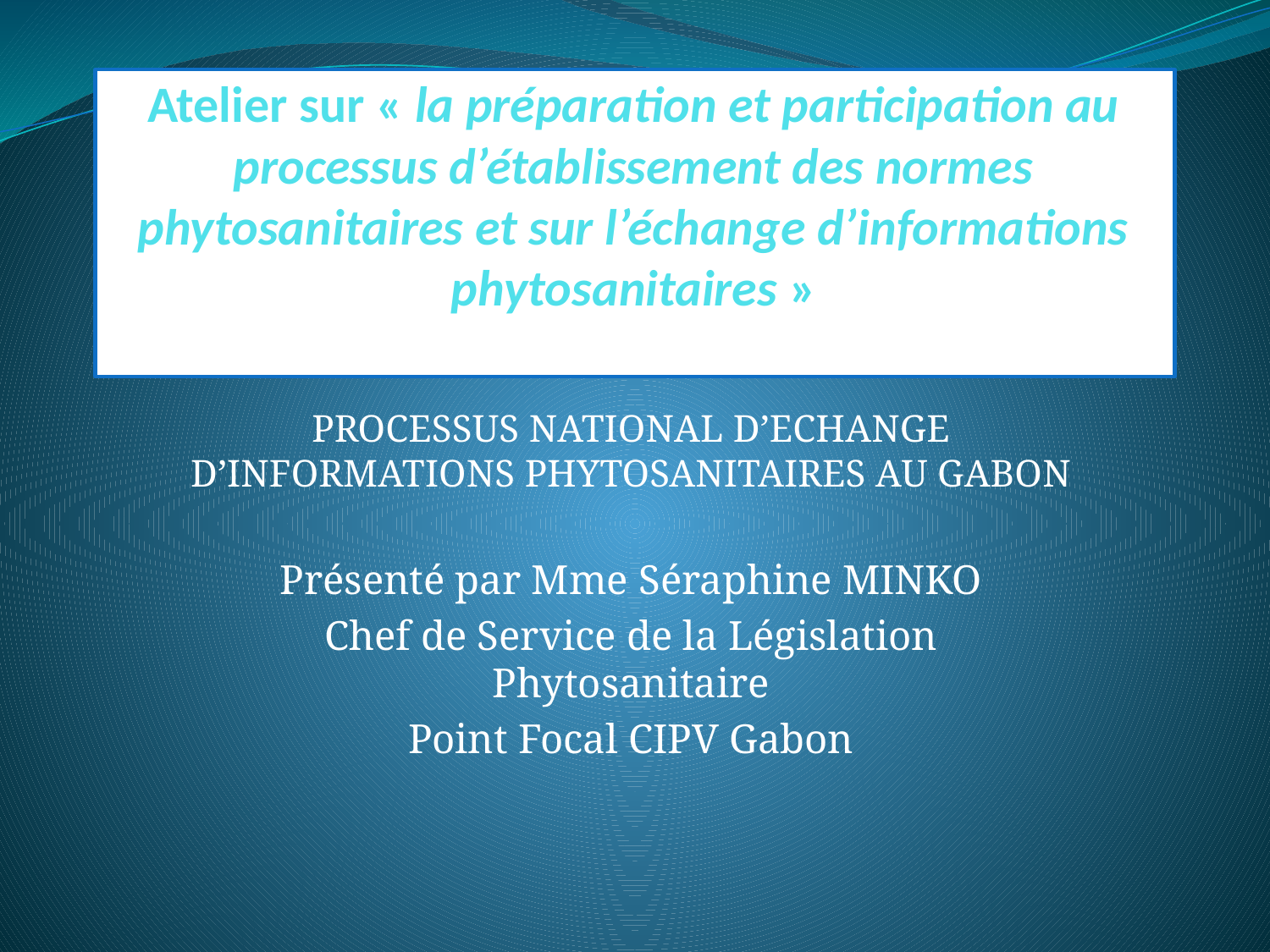

# Atelier sur « la préparation et participation au processus d’établissement des normes phytosanitaires et sur l’échange d’informations phytosanitaires »

PROCESSUS NATIONAL D’ECHANGE D’INFORMATIONS PHYTOSANITAIRES AU GABON

Présenté par Mme Séraphine MINKO
Chef de Service de la Législation Phytosanitaire
Point Focal CIPV Gabon